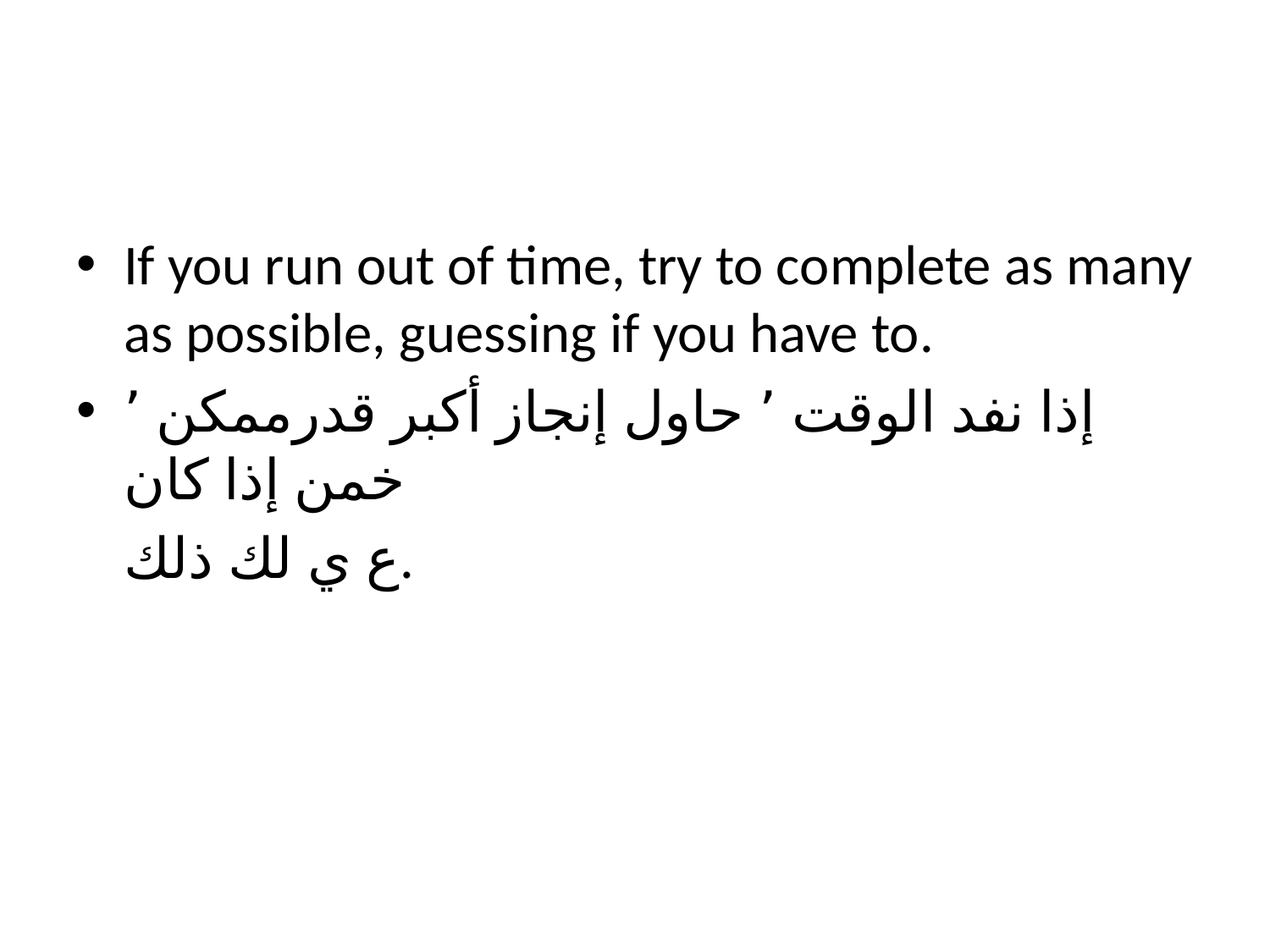

#
If you run out of time, try to complete as many as possible, guessing if you have to.
إذا نفد الوقت ٬ حاول إنجاز أكبر قدرممكن ٬ خمن إذا كان
	ع ي لك ذلك.